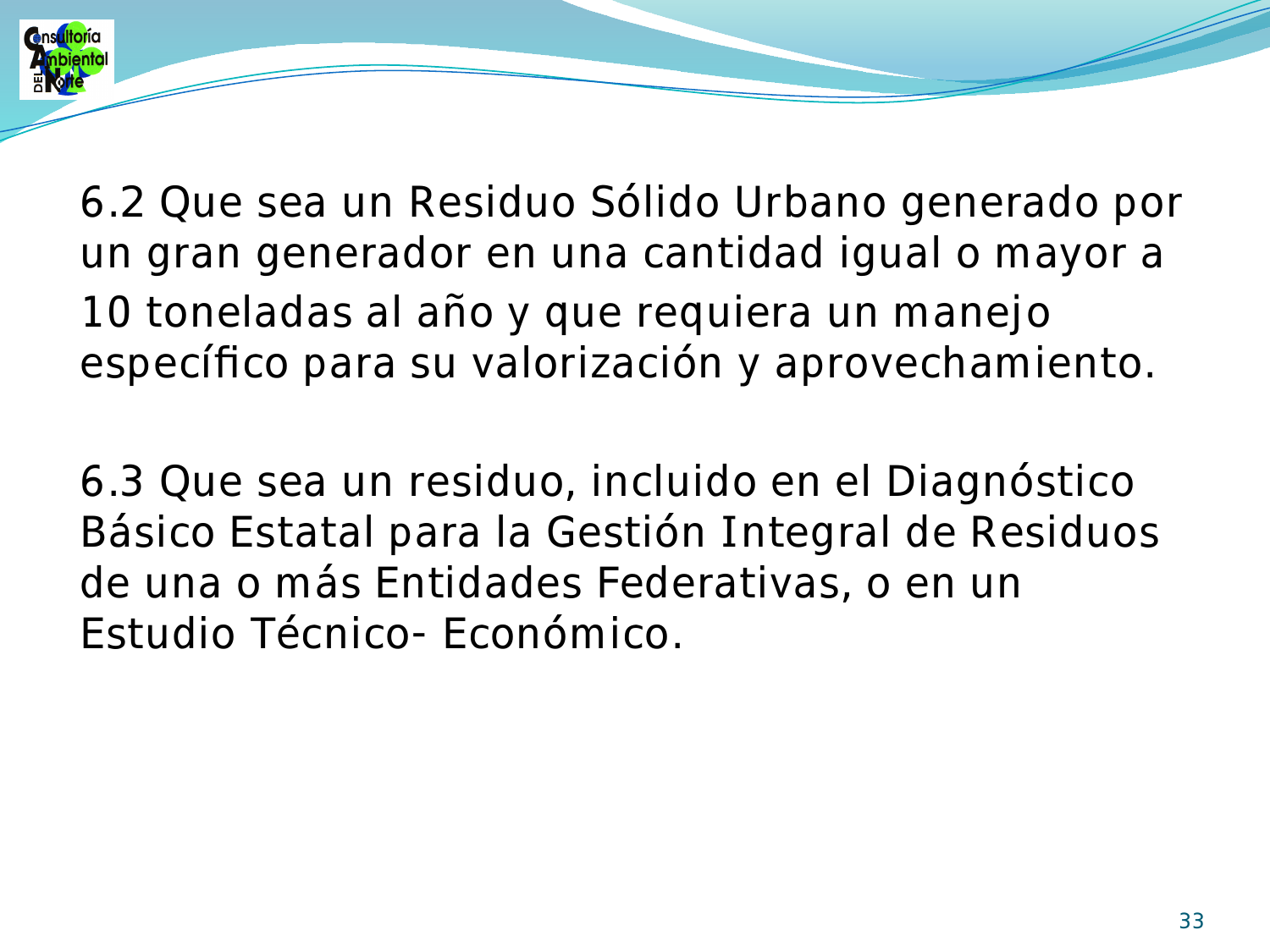

6.2 Que sea un Residuo Sólido Urbano generado por un gran generador en una cantidad igual o mayor a
10 toneladas al año y que requiera un manejo específico para su valorización y aprovechamiento.

6.3 Que sea un residuo, incluido en el Diagnóstico Básico Estatal para la Gestión Integral de Residuos de una o más Entidades Federativas, o en un Estudio Técnico- Económico.

33